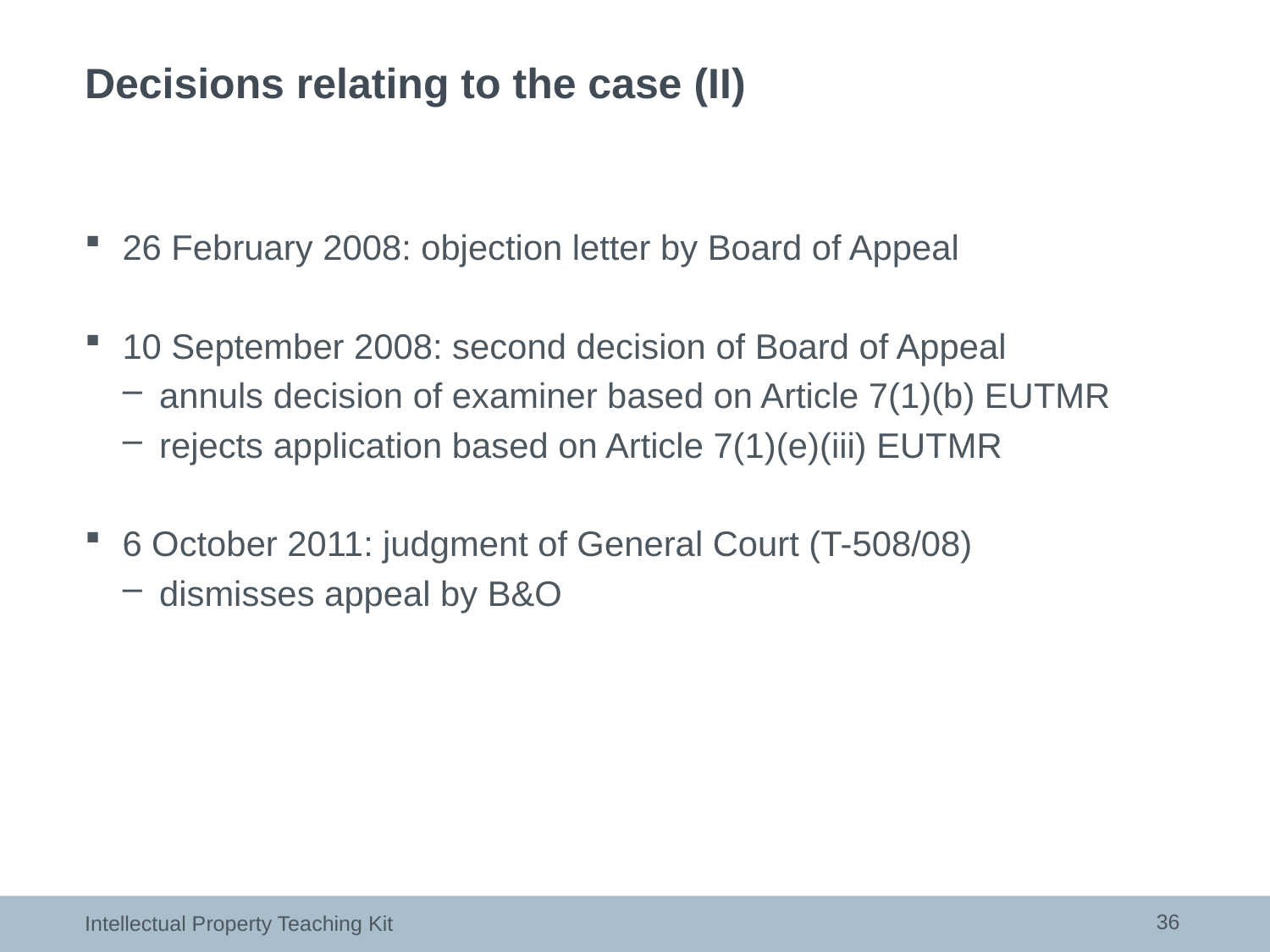

# Decisions relating to the case (II)
26 February 2008: objection letter by Board of Appeal

10 September 2008: second decision of Board of Appeal
annuls decision of examiner based on Article 7(1)(b) EUTMR
rejects application based on Article 7(1)(e)(iii) EUTMR

6 October 2011: judgment of General Court (T-508/08)
dismisses appeal by B&O

36
Intellectual Property Teaching Kit